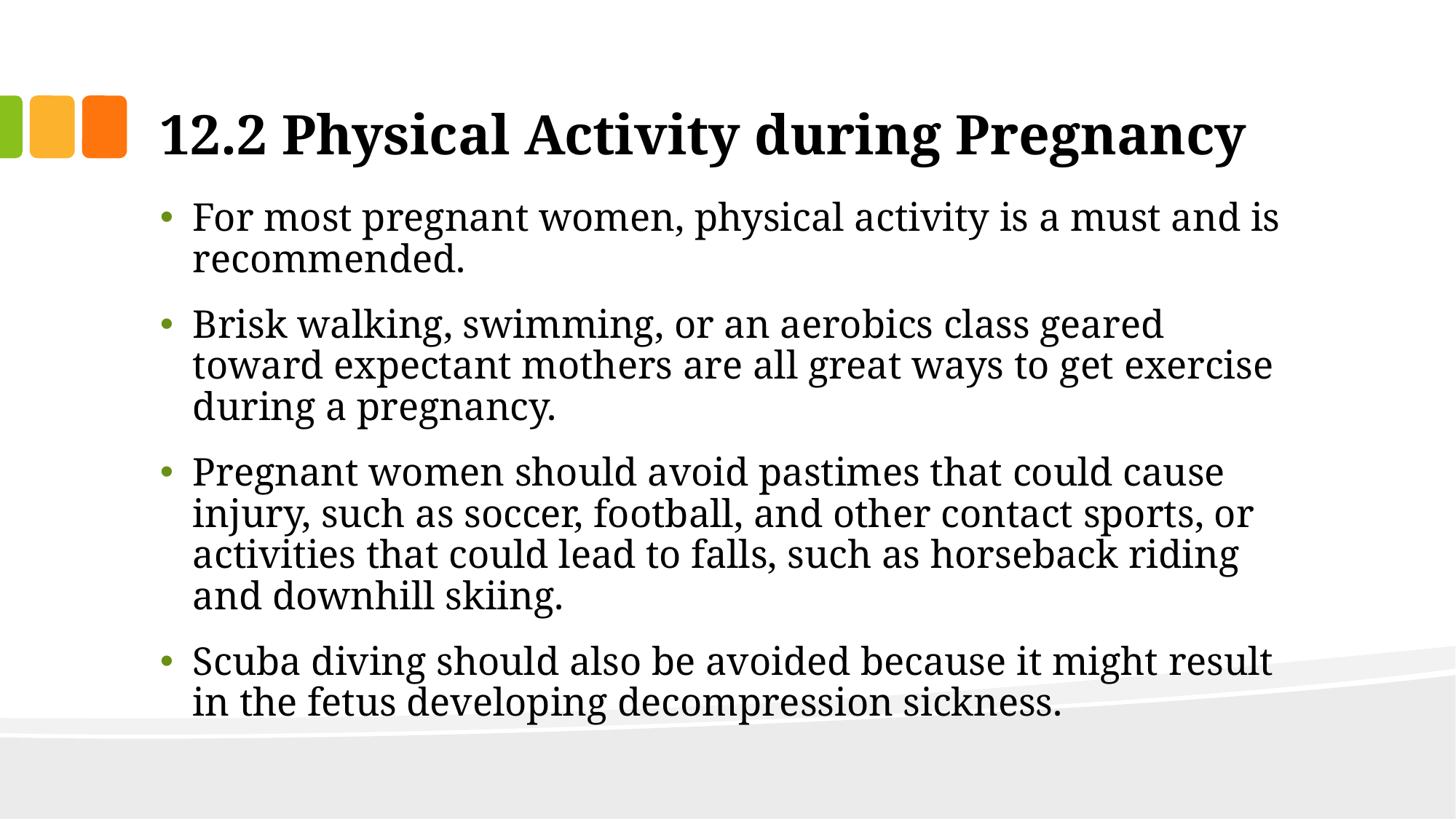

# 12.2 Physical Activity during Pregnancy
For most pregnant women, physical activity is a must and is recommended.
Brisk walking, swimming, or an aerobics class geared toward expectant mothers are all great ways to get exercise during a pregnancy.
Pregnant women should avoid pastimes that could cause injury, such as soccer, football, and other contact sports, or activities that could lead to falls, such as horseback riding and downhill skiing.
Scuba diving should also be avoided because it might result in the fetus developing decompression sickness.